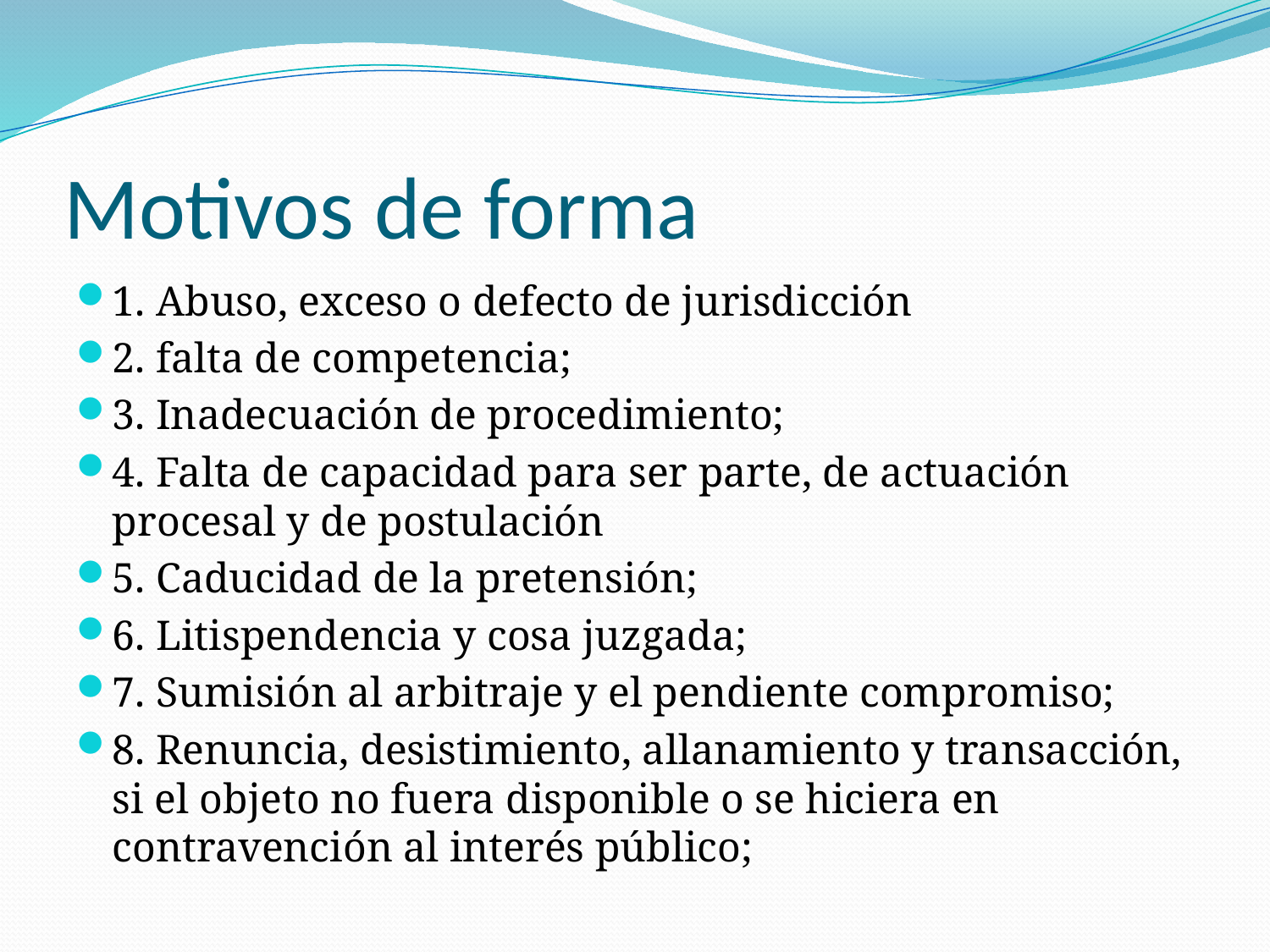

# Motivos de forma
1. Abuso, exceso o defecto de jurisdicción
2. falta de competencia;
3. Inadecuación de procedimiento;
4. Falta de capacidad para ser parte, de actuación procesal y de postulación
5. Caducidad de la pretensión;
6. Litispendencia y cosa juzgada;
7. Sumisión al arbitraje y el pendiente compromiso;
8. Renuncia, desistimiento, allanamiento y transacción, si el objeto no fuera disponible o se hiciera en contravención al interés público;